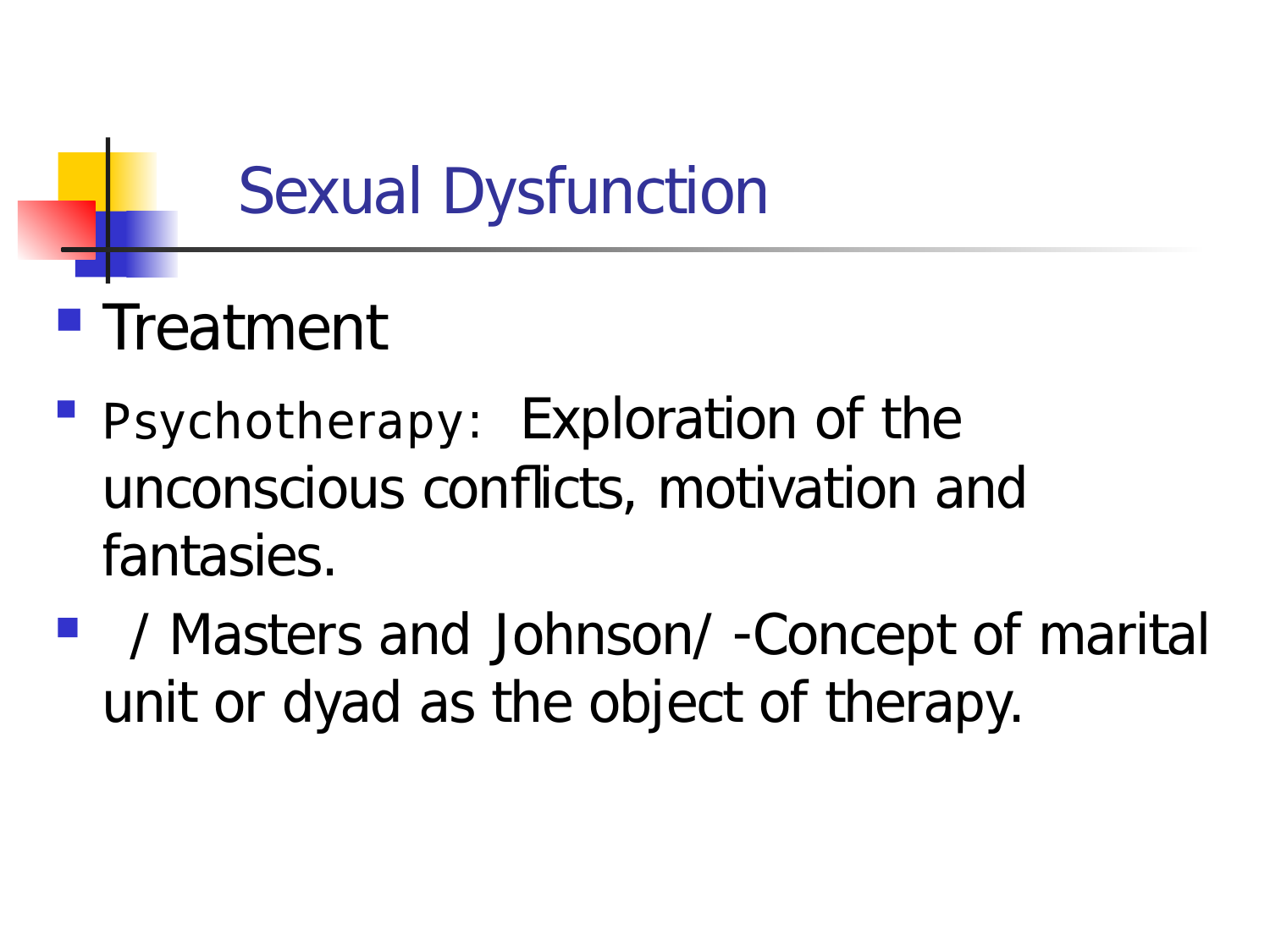

# Sexual Dysfunction
Treatment
Psychotherapy:  Exploration of the unconscious conflicts, motivation and fantasies.
y/ Masters and Johnson/ -Concept of marital unit or dyad as the object of therapy.